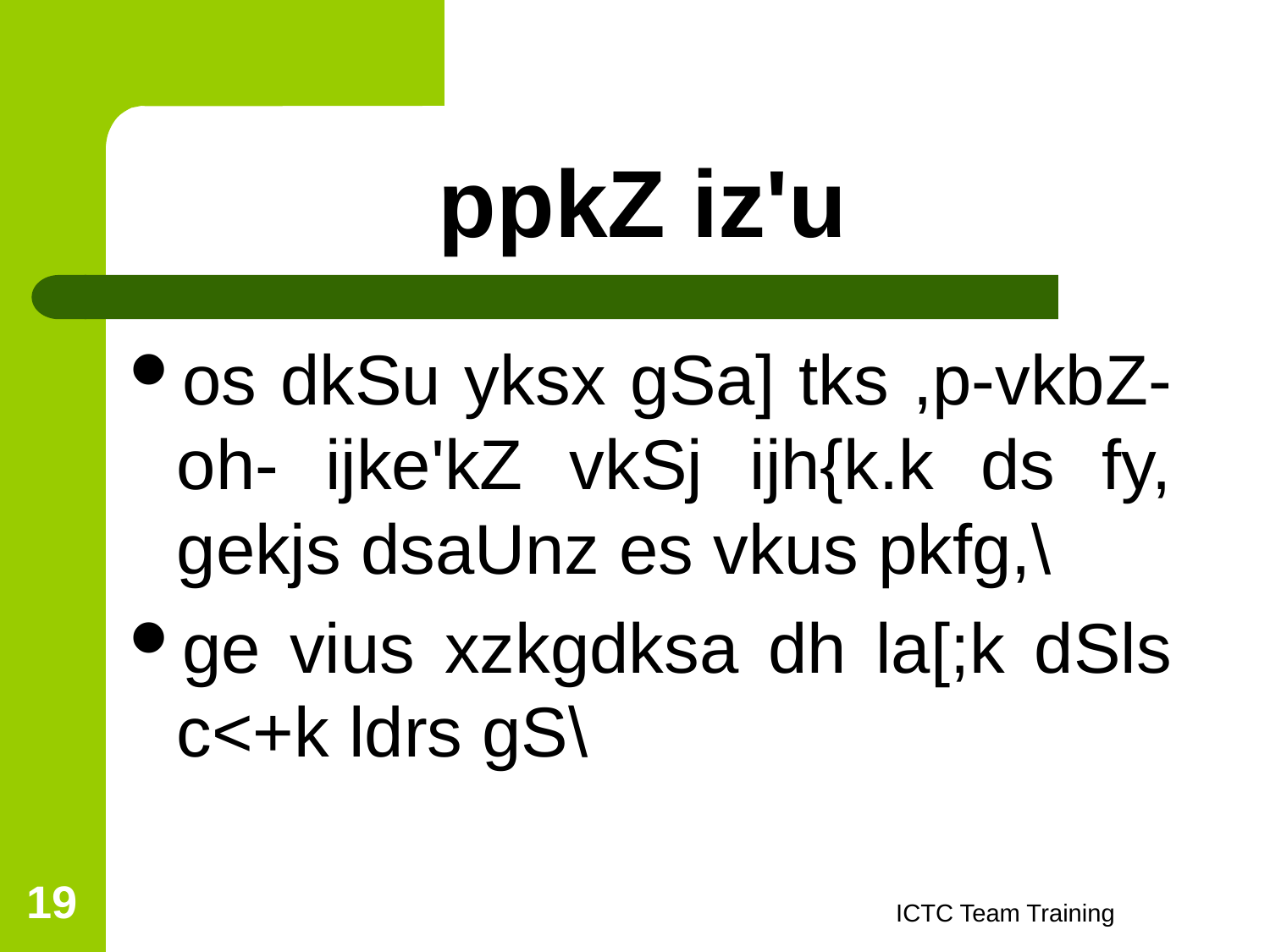

# ppkZ iz'u
os dkSu yksx gSa] tks ,p-vkbZ-oh- ijke'kZ vkSj ijh{k.k ds fy, gekjs dsaUnz es vkus pkfg,\
ge vius xzkgdksa dh la[;k dSls c<+k ldrs gS\
19
ICTC Team Training